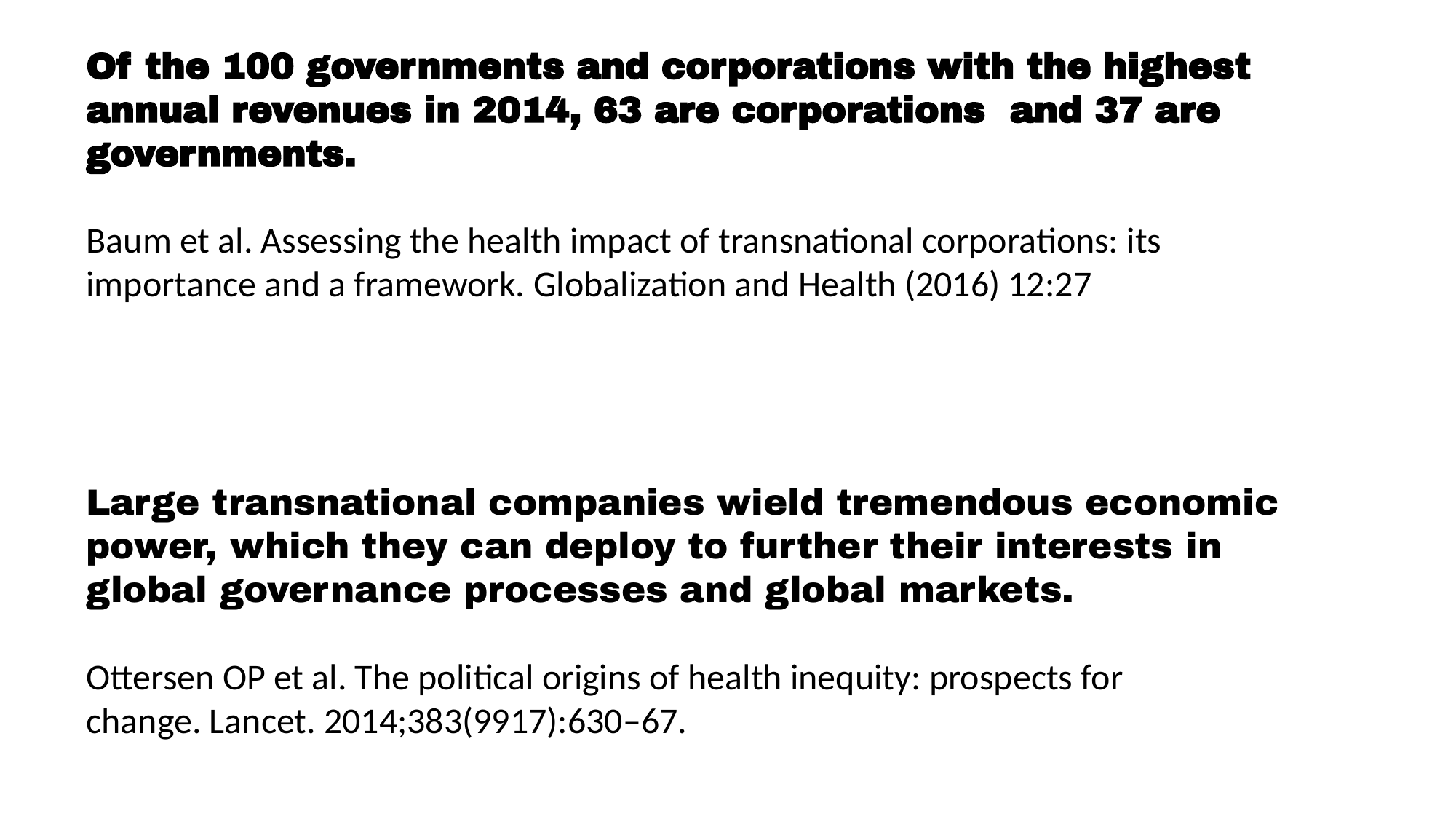

Of the 100 governments and corporations with the highest annual revenues in 2014, 63 are corporations  and 37 are governments.

Baum et al. Assessing the health impact of transnational corporations: its importance and a framework. Globalization and Health (2016) 12:27

Large transnational companies wield tremendous economic power, which they can deploy to further their interests in global governance processes and global markets.

Ottersen OP et al. The political origins of health inequity: prospects for
change. Lancet. 2014;383(9917):630–67.